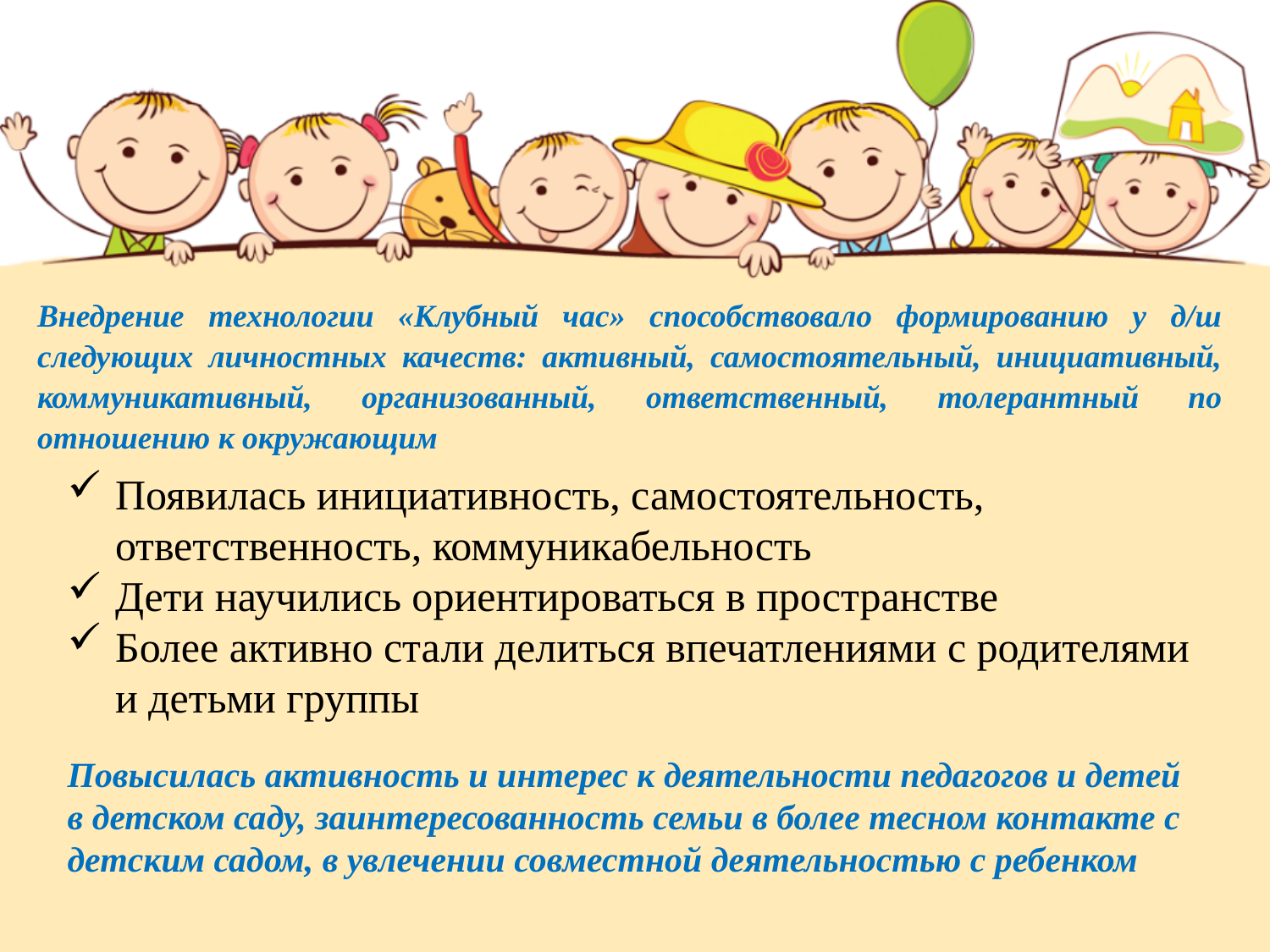

Внедрение технологии «Клубный час» способствовало формированию у д/ш следующих личностных качеств: активный, самостоятельный, инициативный, коммуникативный, организованный, ответственный, толерантный по отношению к окружающим
Появилась инициативность, самостоятельность, ответственность, коммуникабельность
Дети научились ориентироваться в пространстве
Более активно стали делиться впечатлениями с родителями и детьми группы

Повысилась активность и интерес к деятельности педагогов и детей
в детском саду, заинтересованность семьи в более тесном контакте с
детским садом, в увлечении совместной деятельностью с ребенком